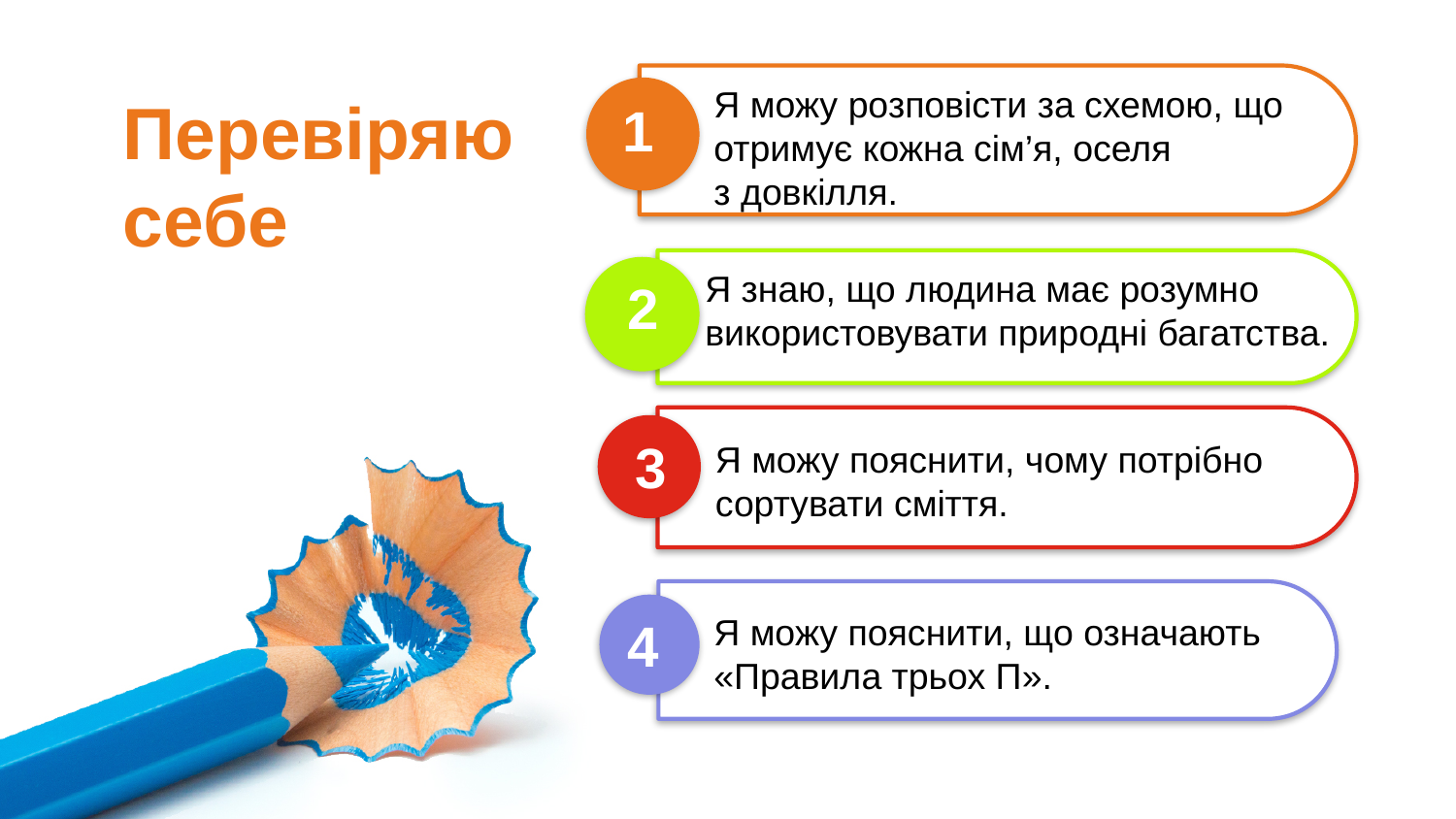

Я можу розповісти за схемою, що
отримує кожна сім’я, оселя
з довкілля.
Перевіряю себе

1

Я знаю, що людина має розумно
використовувати природні багатства.
2

3
Я можу пояснити, чому потрібно
сортувати сміття.

Я можу пояснити, що означають
«Правила трьох П».
4